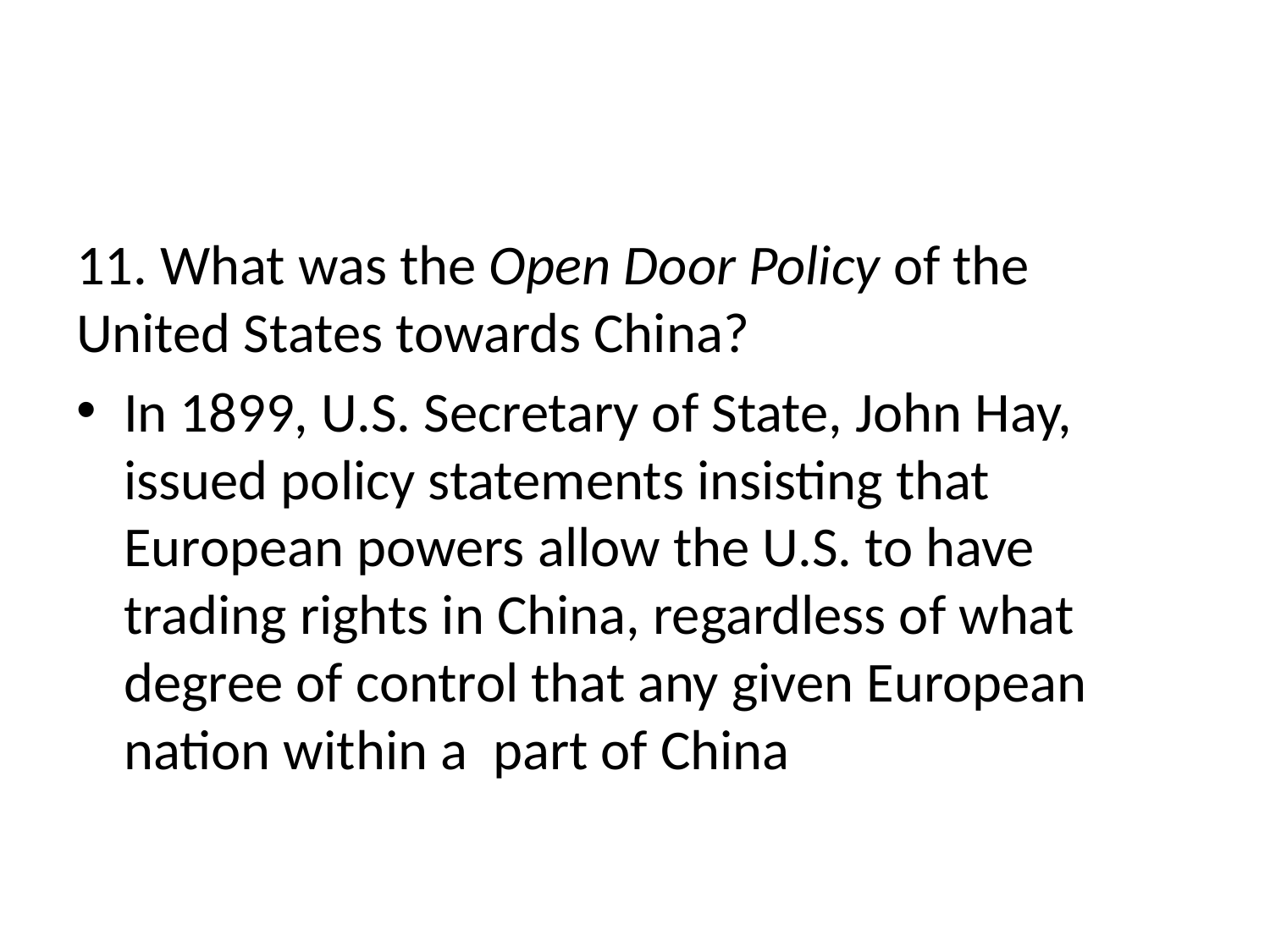

#
11. What was the Open Door Policy of the United States towards China?
In 1899, U.S. Secretary of State, John Hay, issued policy statements insisting that European powers allow the U.S. to have trading rights in China, regardless of what degree of control that any given European nation within a  part of China